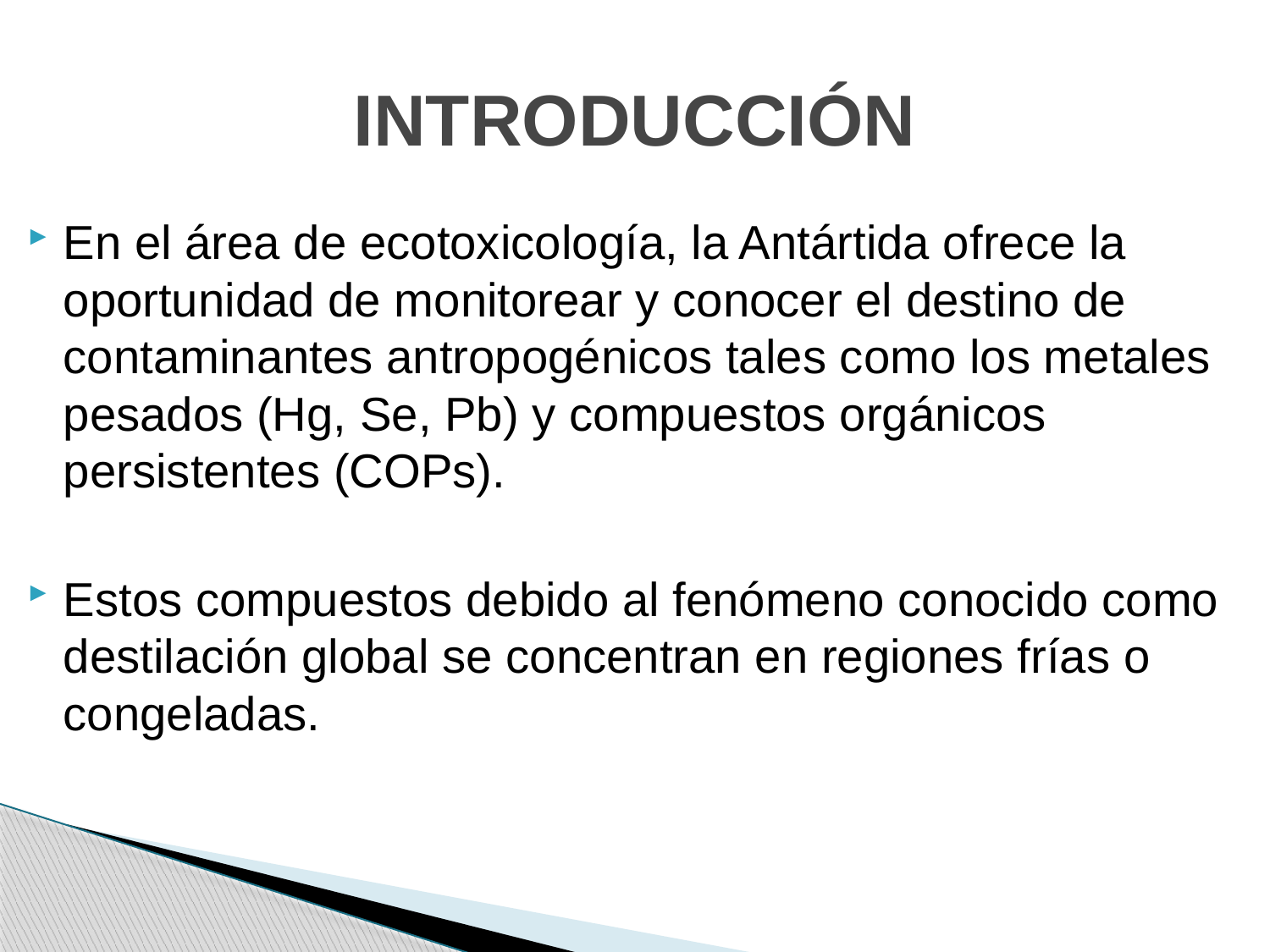

# INTRODUCCIÓN
En el área de ecotoxicología, la Antártida ofrece la oportunidad de monitorear y conocer el destino de contaminantes antropogénicos tales como los metales pesados (Hg, Se, Pb) y compuestos orgánicos persistentes (COPs).

Estos compuestos debido al fenómeno conocido como destilación global se concentran en regiones frías o congeladas.